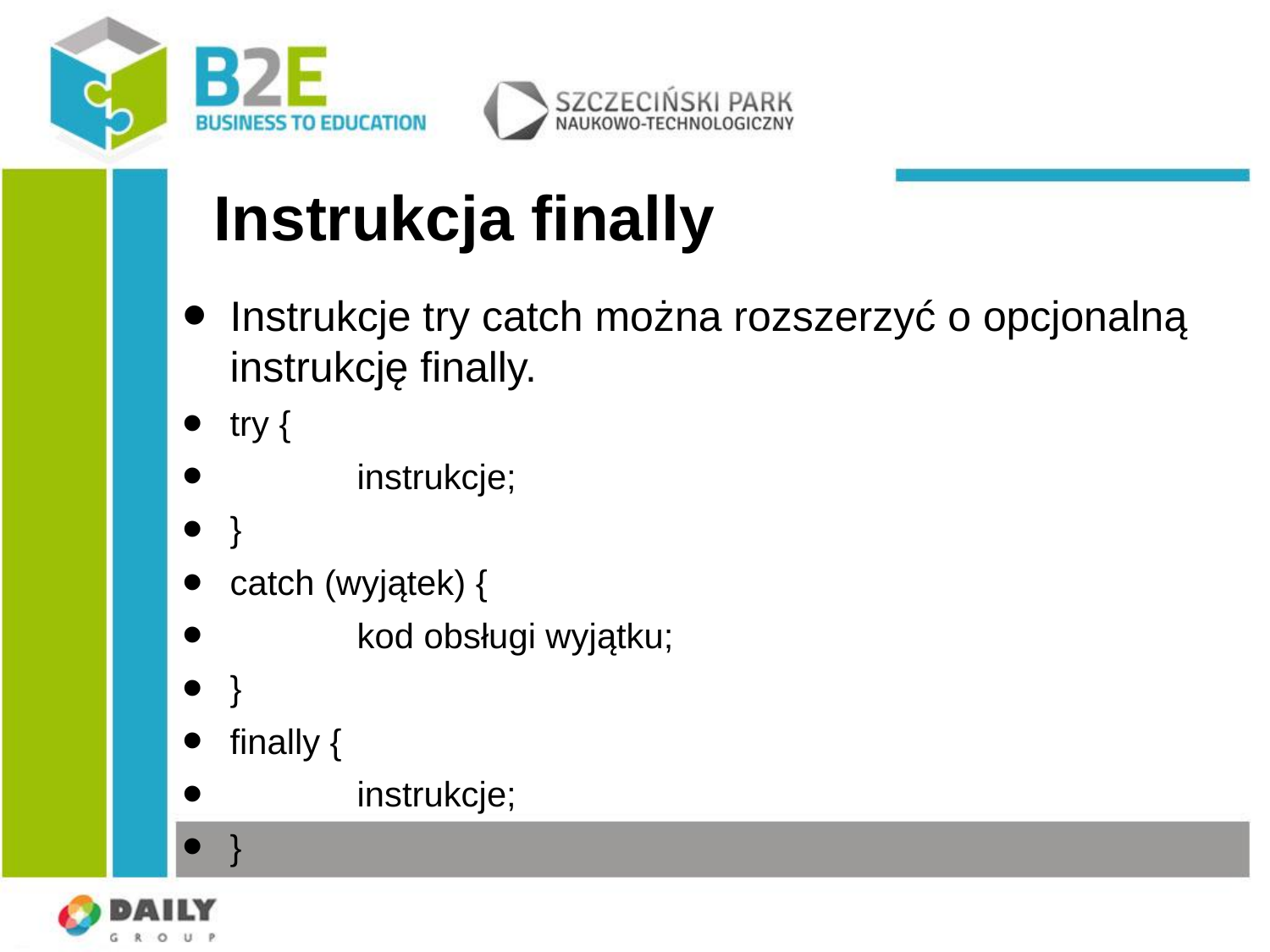

Instrukcja finally
Instrukcje try catch można rozszerzyć o opcjonalną instrukcję finally.
try {
	instrukcje;
}
catch (wyjątek) {
	kod obsługi wyjątku;
}
finally {
	instrukcje;
}